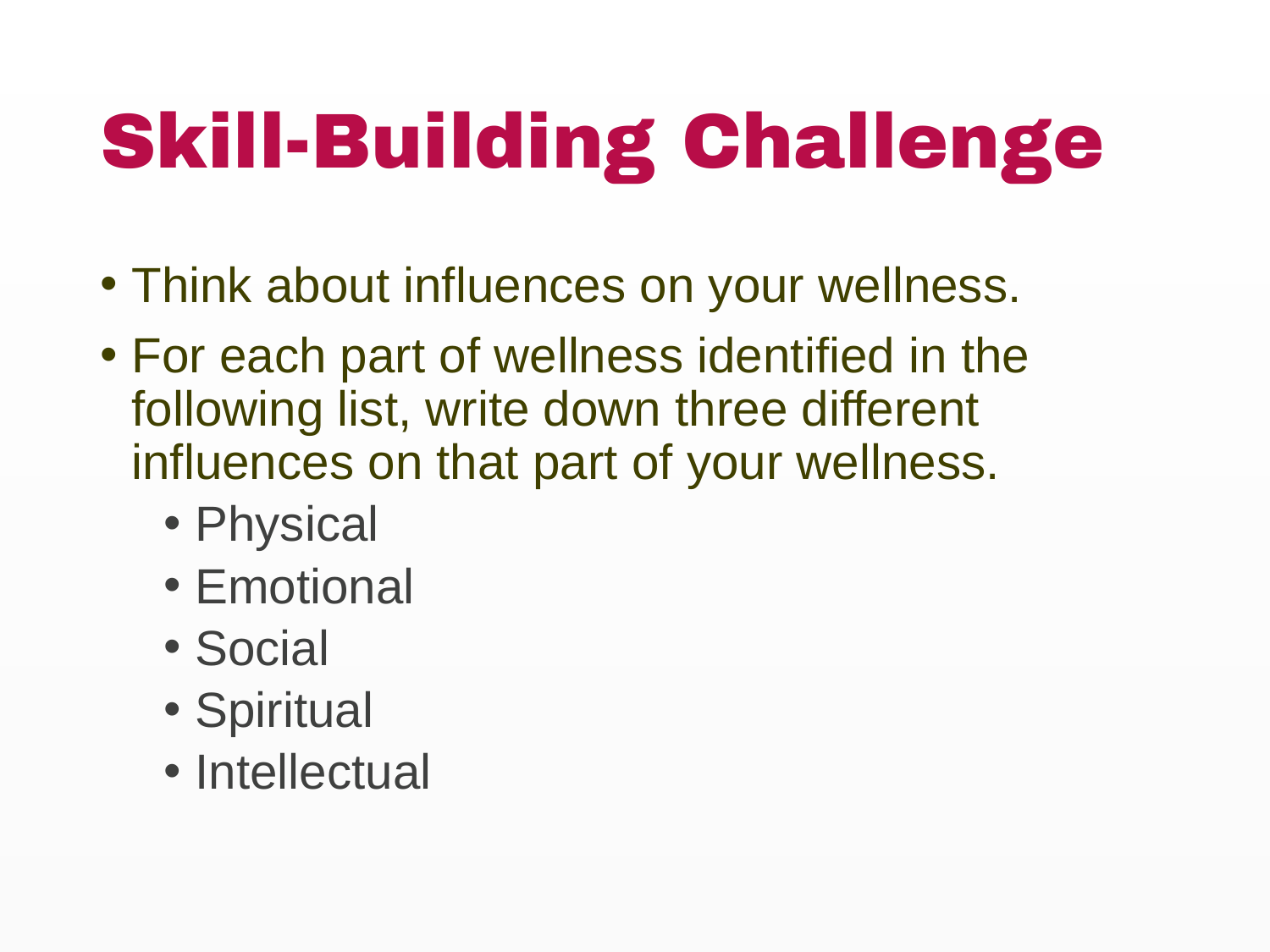

# Skill-Building Challenge
Think about influences on your wellness.
For each part of wellness identified in the following list, write down three different influences on that part of your wellness.
Physical
Emotional
Social
Spiritual
Intellectual